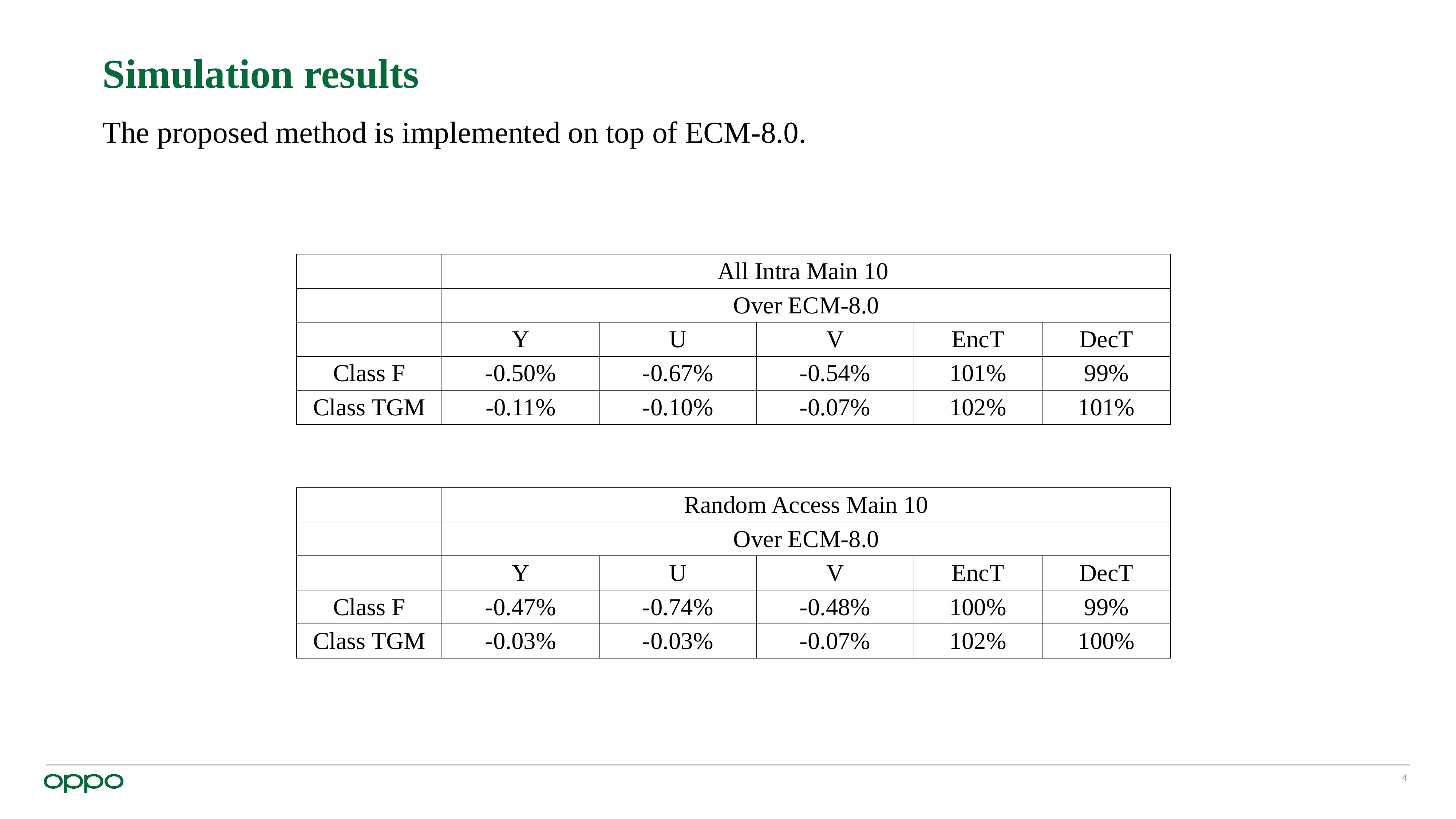

# Simulation results
The proposed method is implemented on top of ECM-8.0.
|  | All Intra Main 10 |  |  |  |  |
| --- | --- | --- | --- | --- | --- |
|  | Over ECM-8.0 |  |  |  |  |
|  | Y | U | V | EncT | DecT |
| Class F | -0.50% | -0.67% | -0.54% | 101% | 99% |
| Class TGM | -0.11% | -0.10% | -0.07% | 102% | 101% |
|  | Random Access Main 10 |  |  |  |  |
| --- | --- | --- | --- | --- | --- |
|  | Over ECM-8.0 |  |  |  |  |
|  | Y | U | V | EncT | DecT |
| Class F | -0.47% | -0.74% | -0.48% | 100% | 99% |
| Class TGM | -0.03% | -0.03% | -0.07% | 102% | 100% |